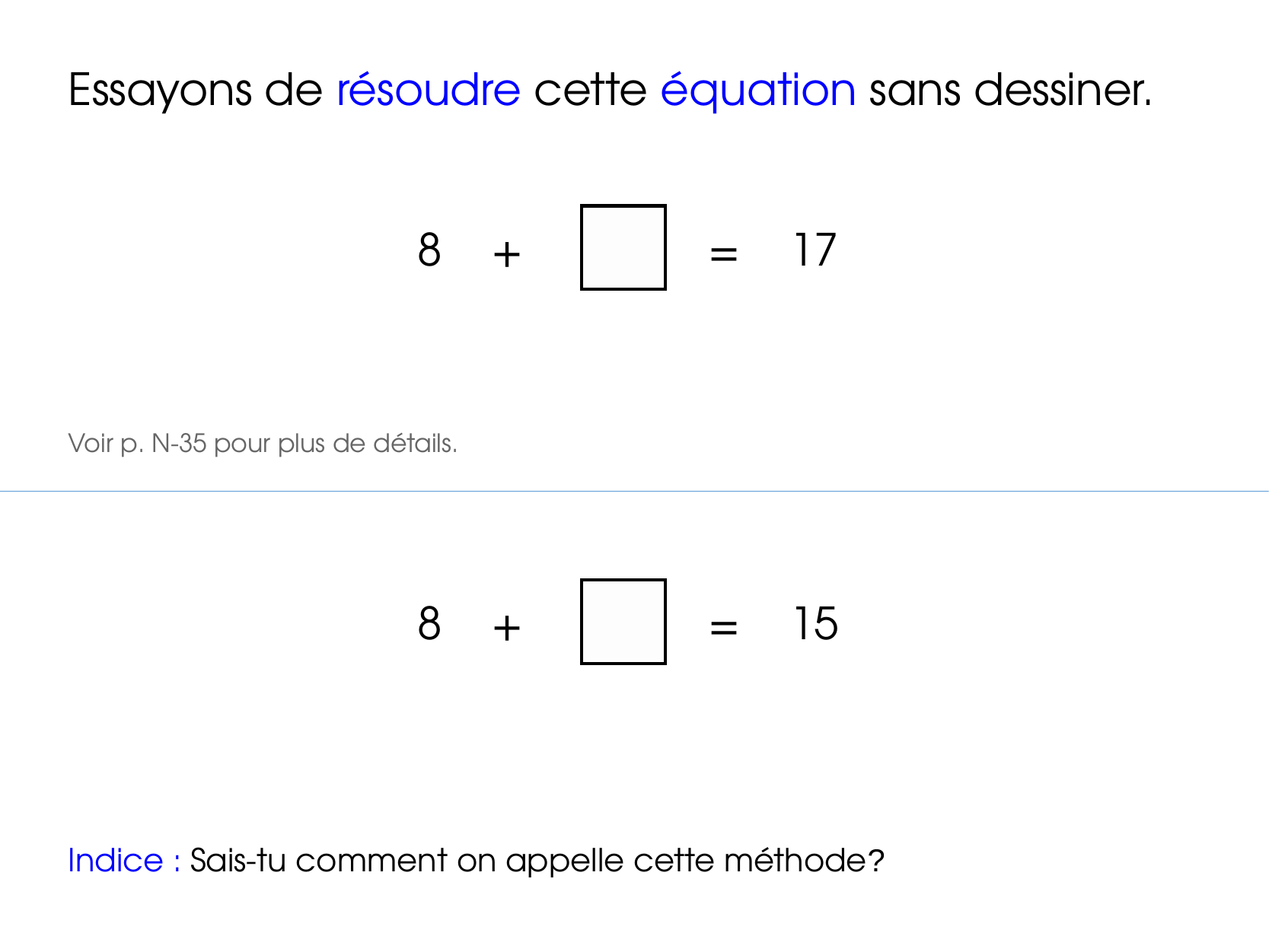

Essayons de résoudre cette équation sans dessiner.

8    +               =    17
Voir p. N-35 pour plus de détails.

8    +               =    15
Indice : Sais-tu comment on appelle cette méthode?